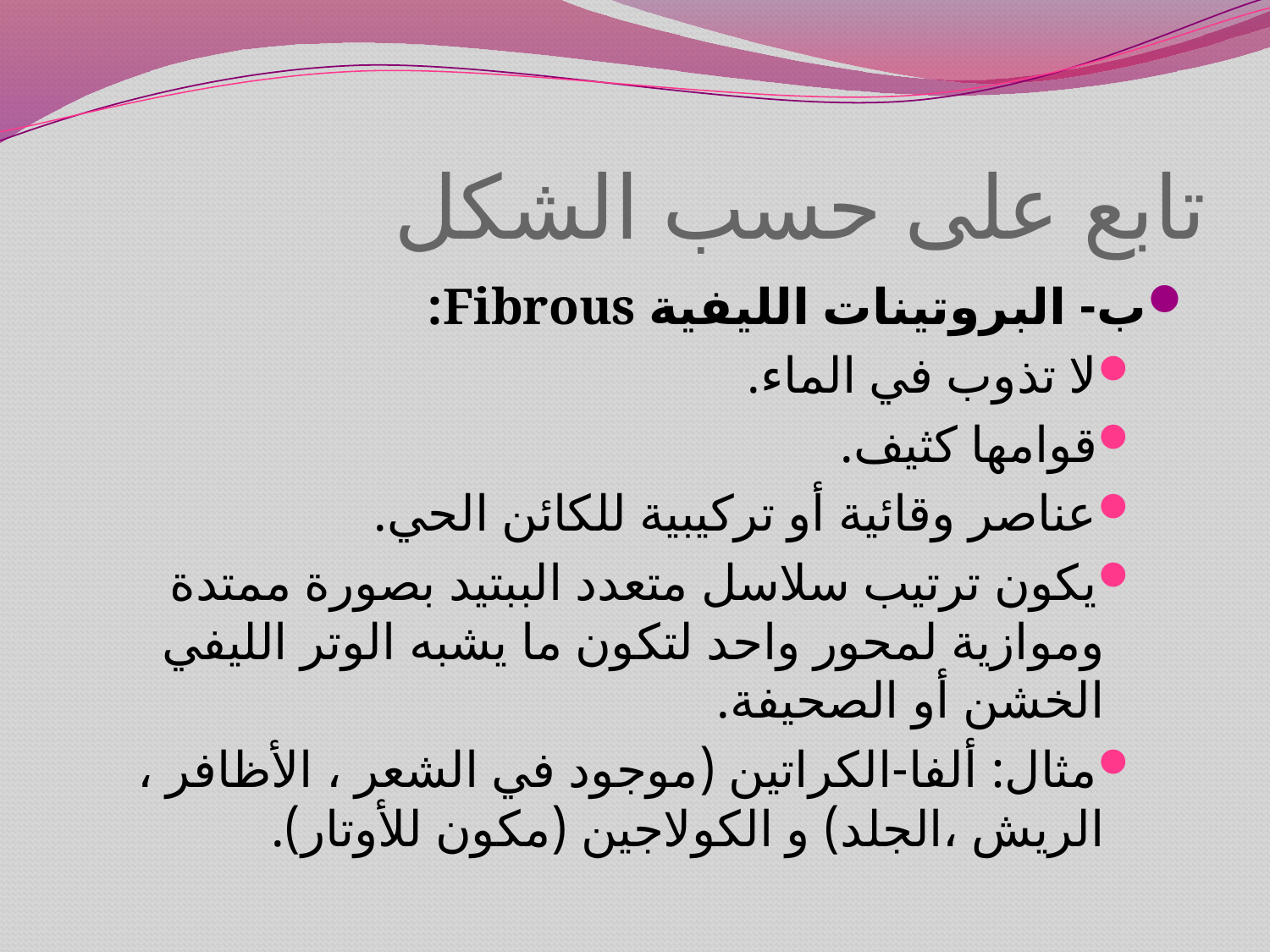

# تابع على حسب الشكل
ب- البروتينات الليفية Fibrous:
لا تذوب في الماء.
قوامها كثيف.
عناصر وقائية أو تركيبية للكائن الحي.
يكون ترتيب سلاسل متعدد الببتيد بصورة ممتدة وموازية لمحور واحد لتكون ما يشبه الوتر الليفي الخشن أو الصحيفة.
مثال: ألفا-الكراتين (موجود في الشعر ، الأظافر ، الريش ،الجلد) و الكولاجين (مكون للأوتار).